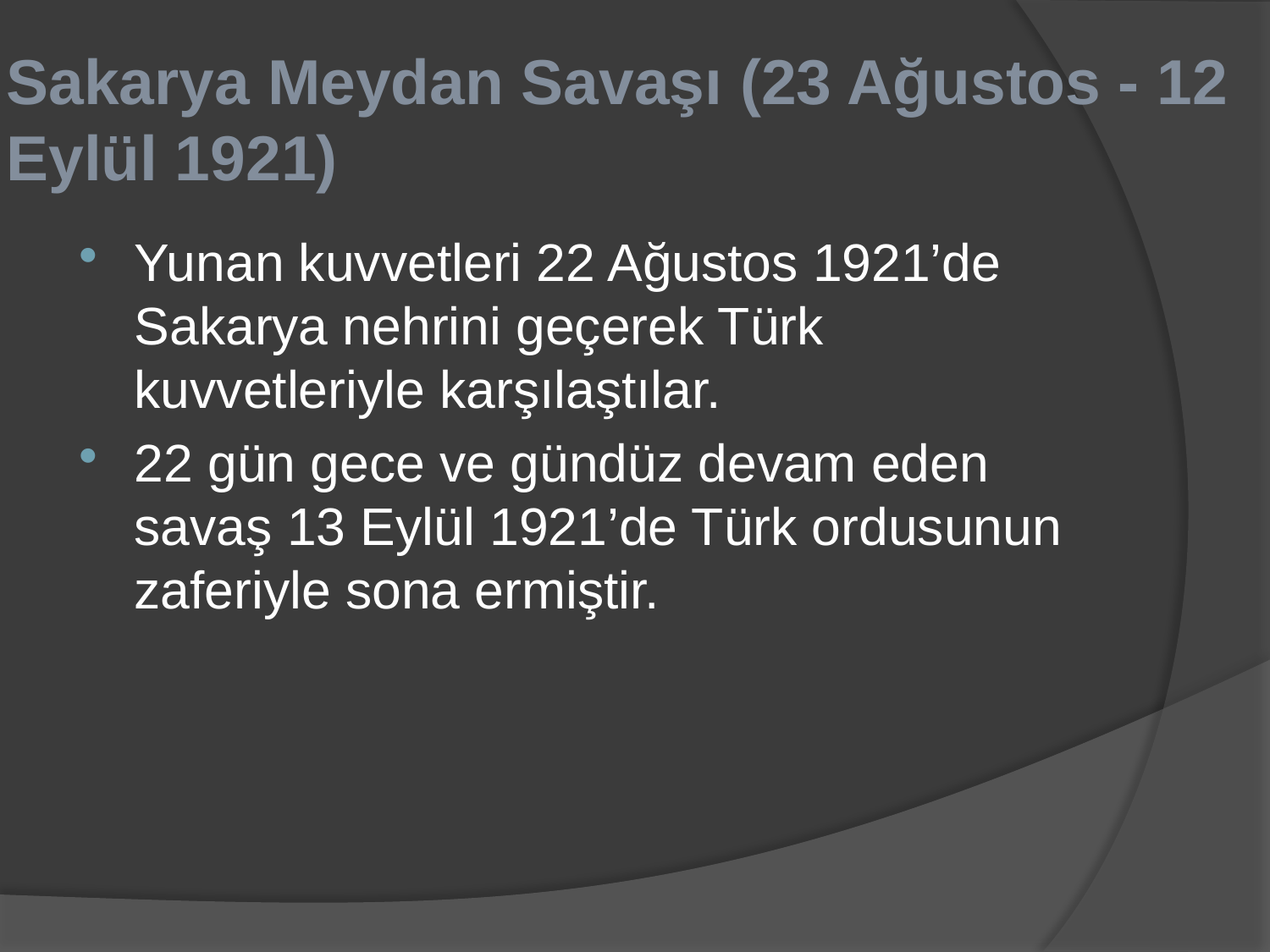

# Sakarya Meydan Savaşı (23 Ağustos - 12 Eylül 1921)
Yunan kuvvetleri 22 Ağustos 1921’de Sakarya nehrini geçerek Türk kuvvetleriyle karşılaştılar.
22 gün gece ve gündüz devam eden savaş 13 Eylül 1921’de Türk ordusunun zaferiyle sona ermiştir.